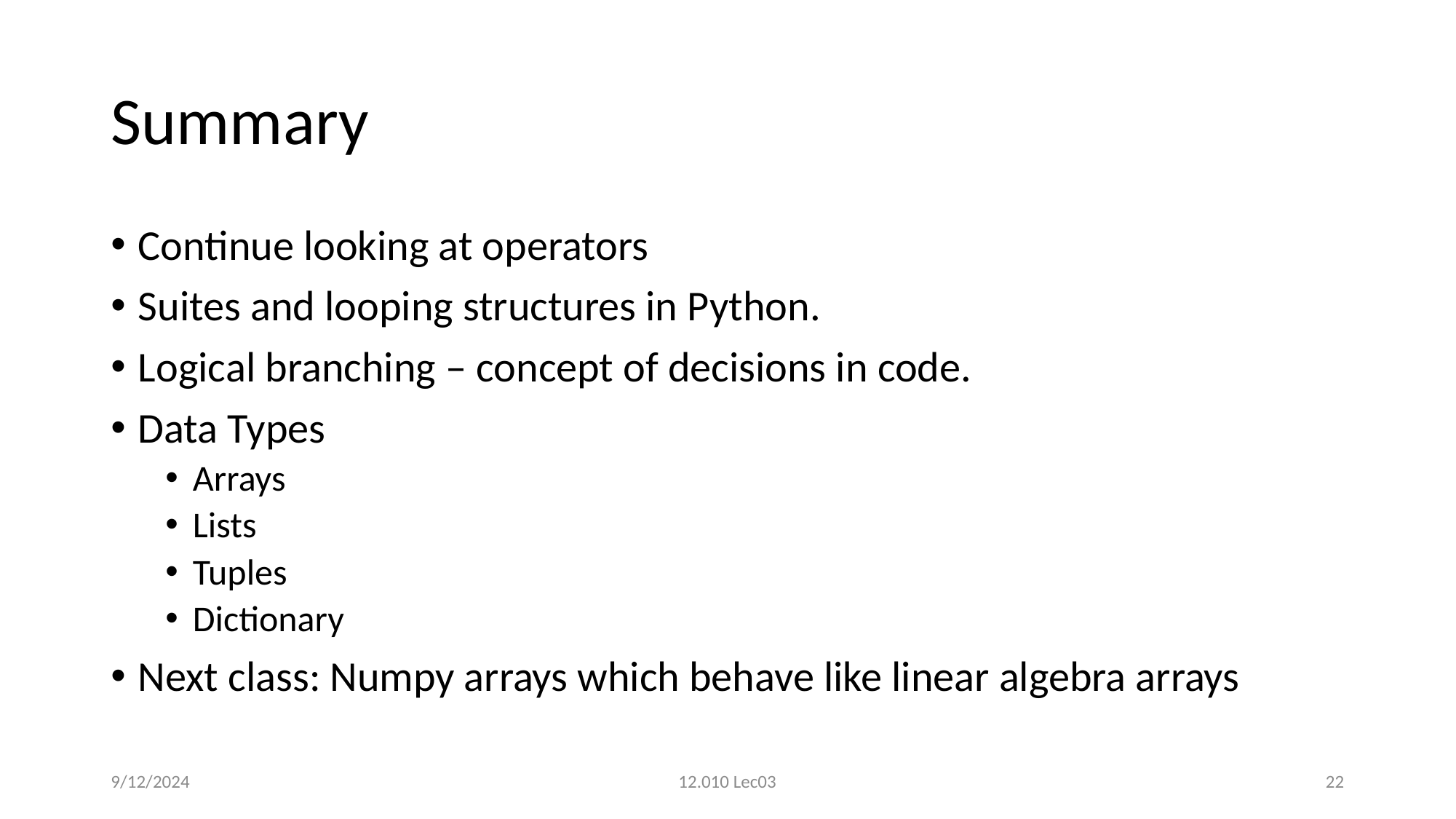

# Summary
Continue looking at operators
Suites and looping structures in Python.
Logical branching – concept of decisions in code.
Data Types
Arrays
Lists
Tuples
Dictionary
Next class: Numpy arrays which behave like linear algebra arrays

9/12/2024
12.010 Lec03
22